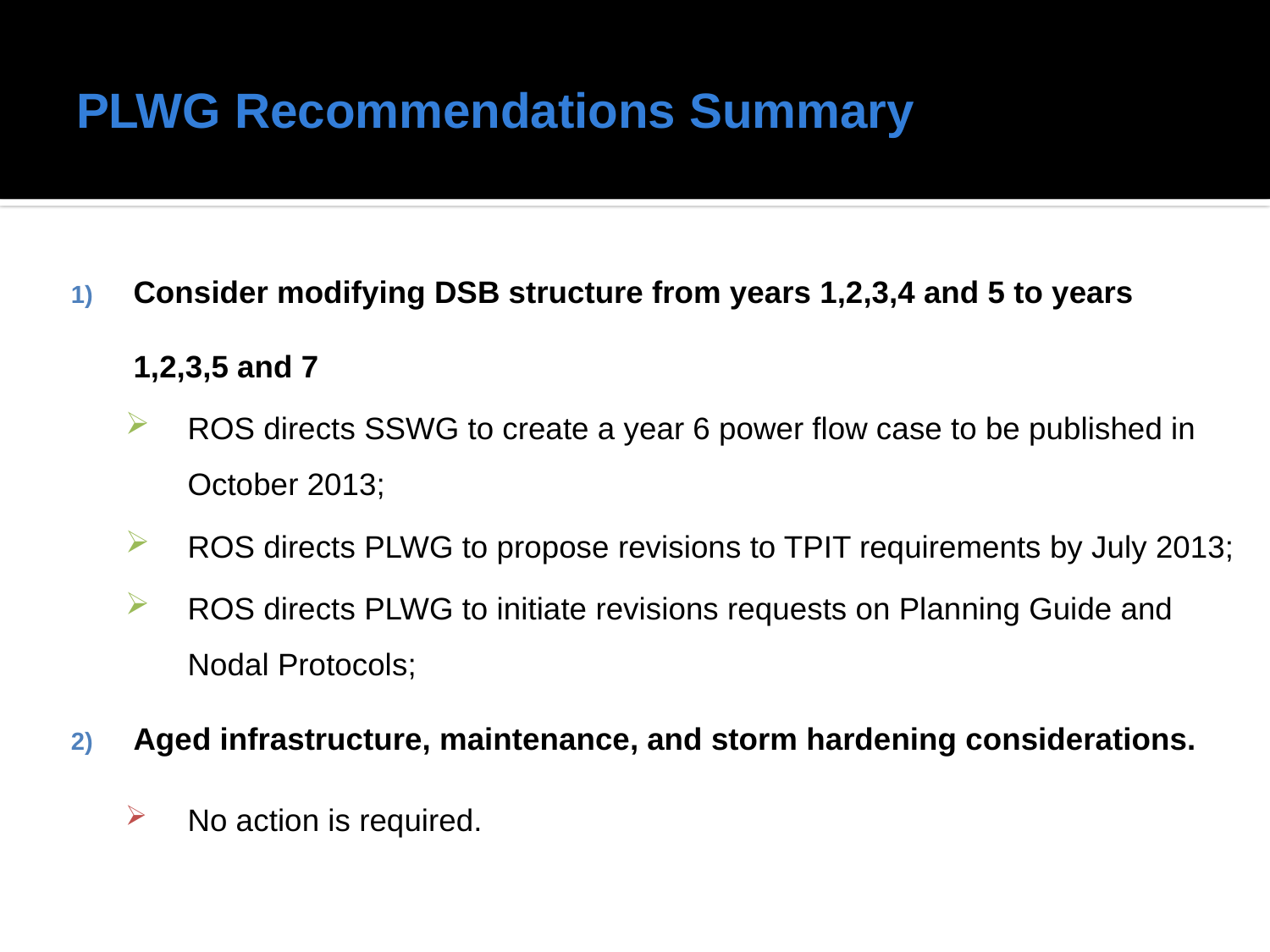

# PLWG Recommendations Summary
Consider modifying DSB structure from years 1,2,3,4 and 5 to years 1,2,3,5 and 7
ROS directs SSWG to create a year 6 power flow case to be published in October 2013;
ROS directs PLWG to propose revisions to TPIT requirements by July 2013;
ROS directs PLWG to initiate revisions requests on Planning Guide and Nodal Protocols;
Aged infrastructure, maintenance, and storm hardening considerations.
No action is required.